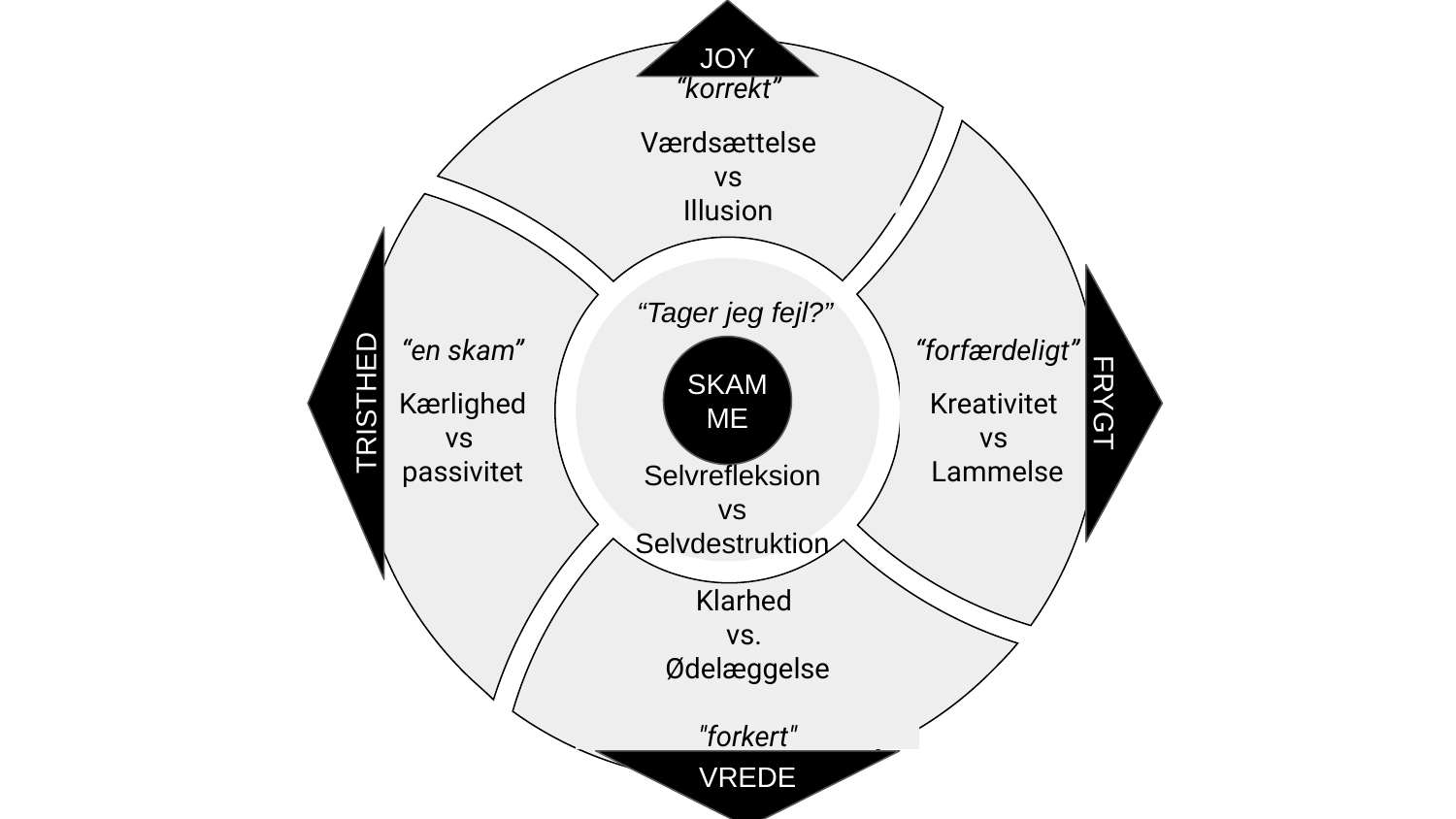

JOY

“korrekt”
Værdsættelse
vs
Illusion

“forfærdeligt”
Kreativitet
vs
Lammelse

“en skam”
Kærlighed vs
passivitet

“Tager jeg fejl?”
SKAMME
TRISTHED
FRYGT

Klarhed
vs.
Ødelæggelse

"forkert"

Selvrefleksion
vs
Selvdestruktion
VREDE